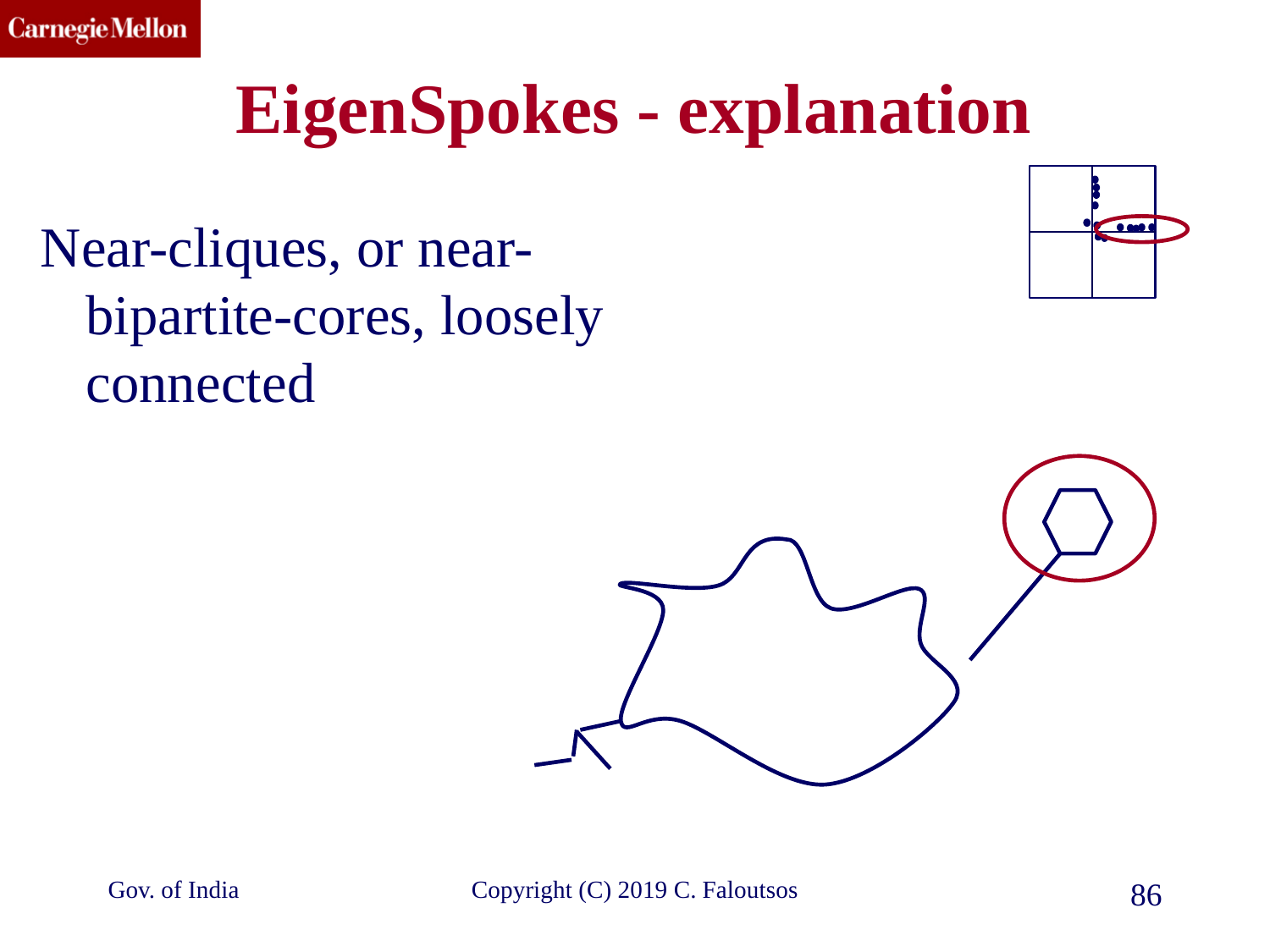

EigenSpokes - explanation

Near-cliques, or near-bipartite-cores, loosely connected

Gov. of India
Copyright (C) 2019 C. Faloutsos
86